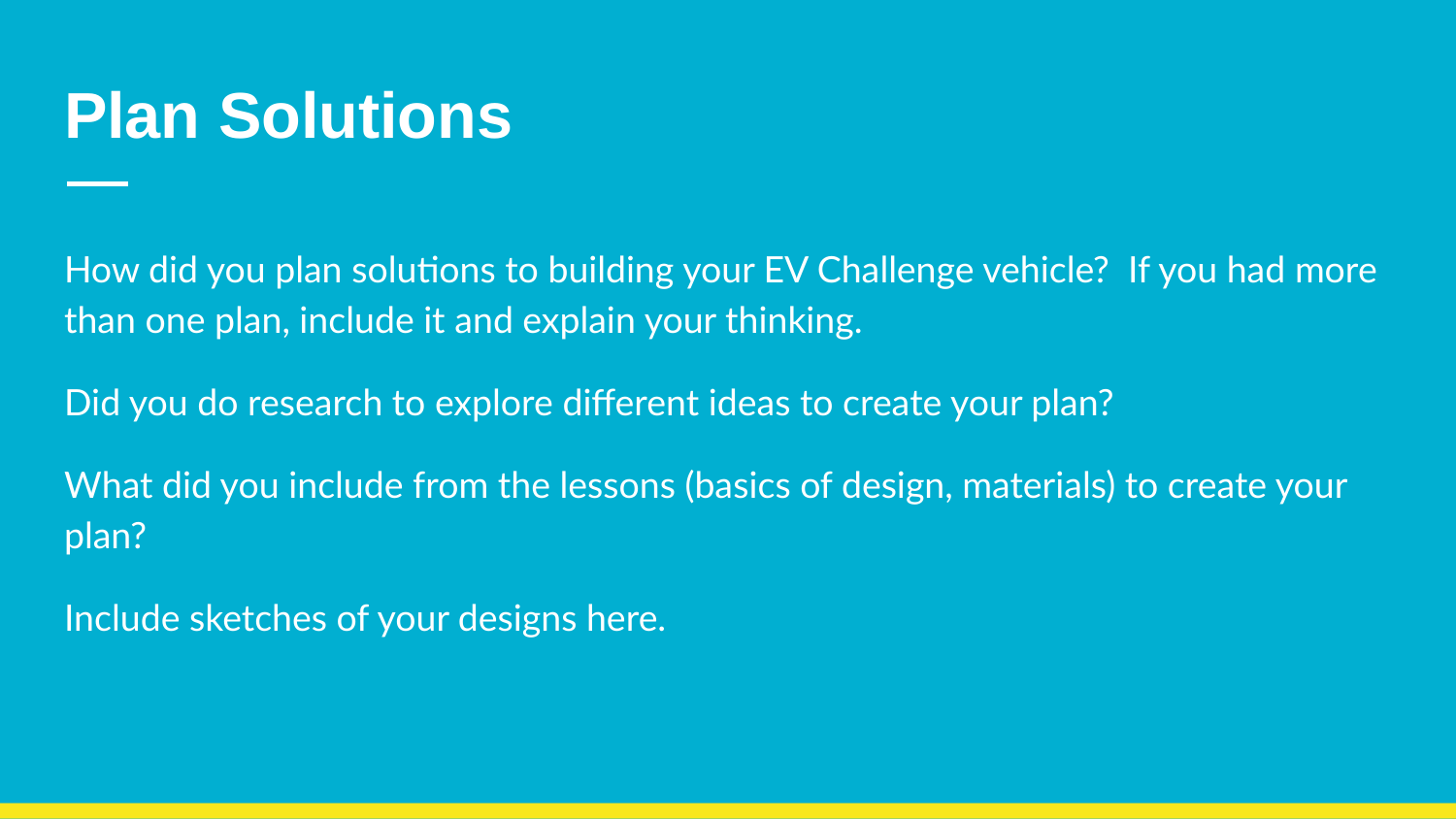

# Plan Solutions
How did you plan solutions to building your EV Challenge vehicle?  If you had more than one plan, include it and explain your thinking.
Did you do research to explore different ideas to create your plan?
What did you include from the lessons (basics of design, materials) to create your plan?
Include sketches of your designs here.